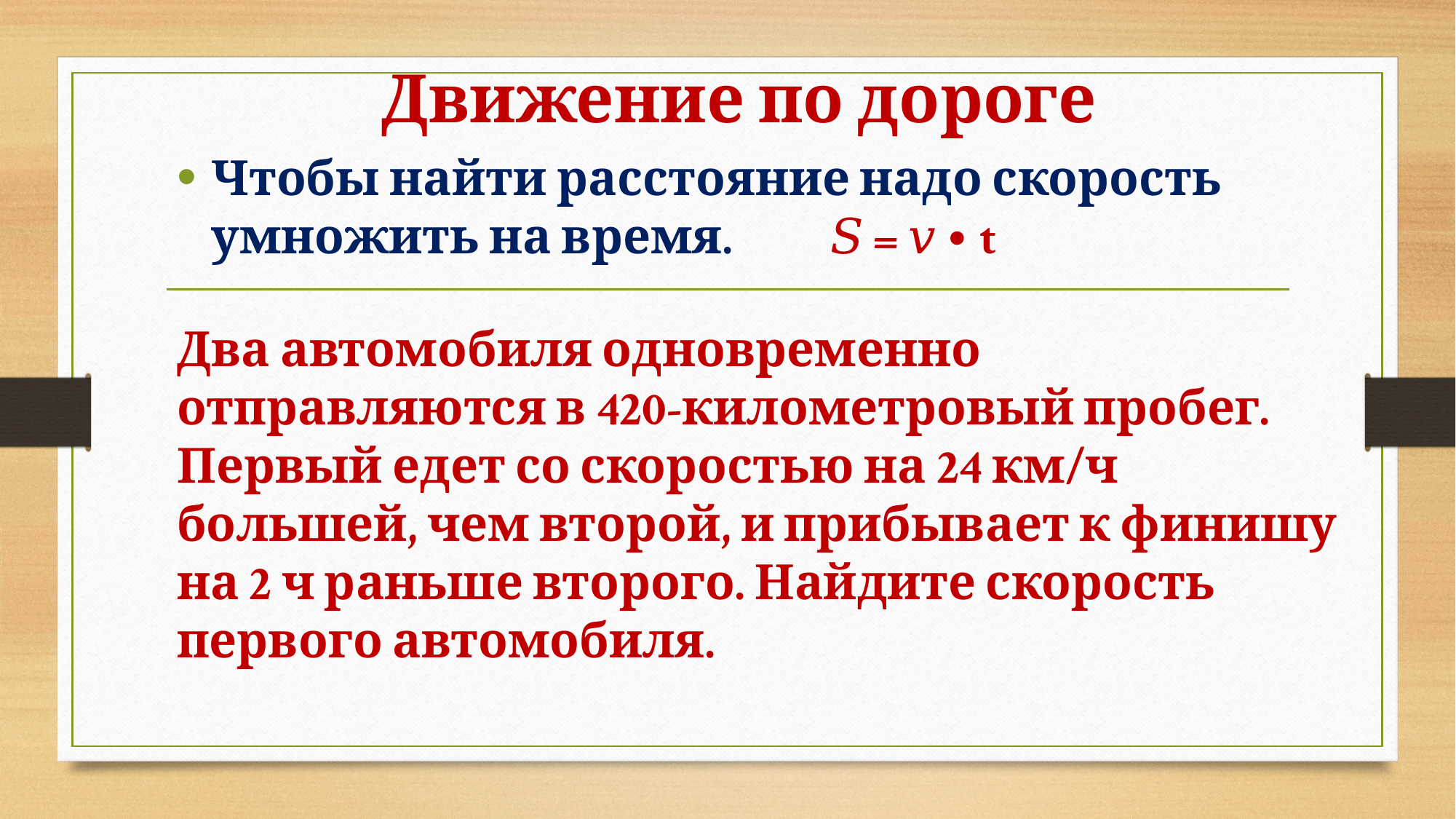

# Движение по дороге
Чтобы найти расстояние надо скорость умножить на время.          𝑆 = 𝑣 ∙ t
Два автомобиля одновременно отправляются в 420-километровый пробег. Первый едет со скоростью на 24 км/ч большей, чем второй, и прибывает к финишу на 2 ч раньше второго. Найдите скорость первого автомобиля.